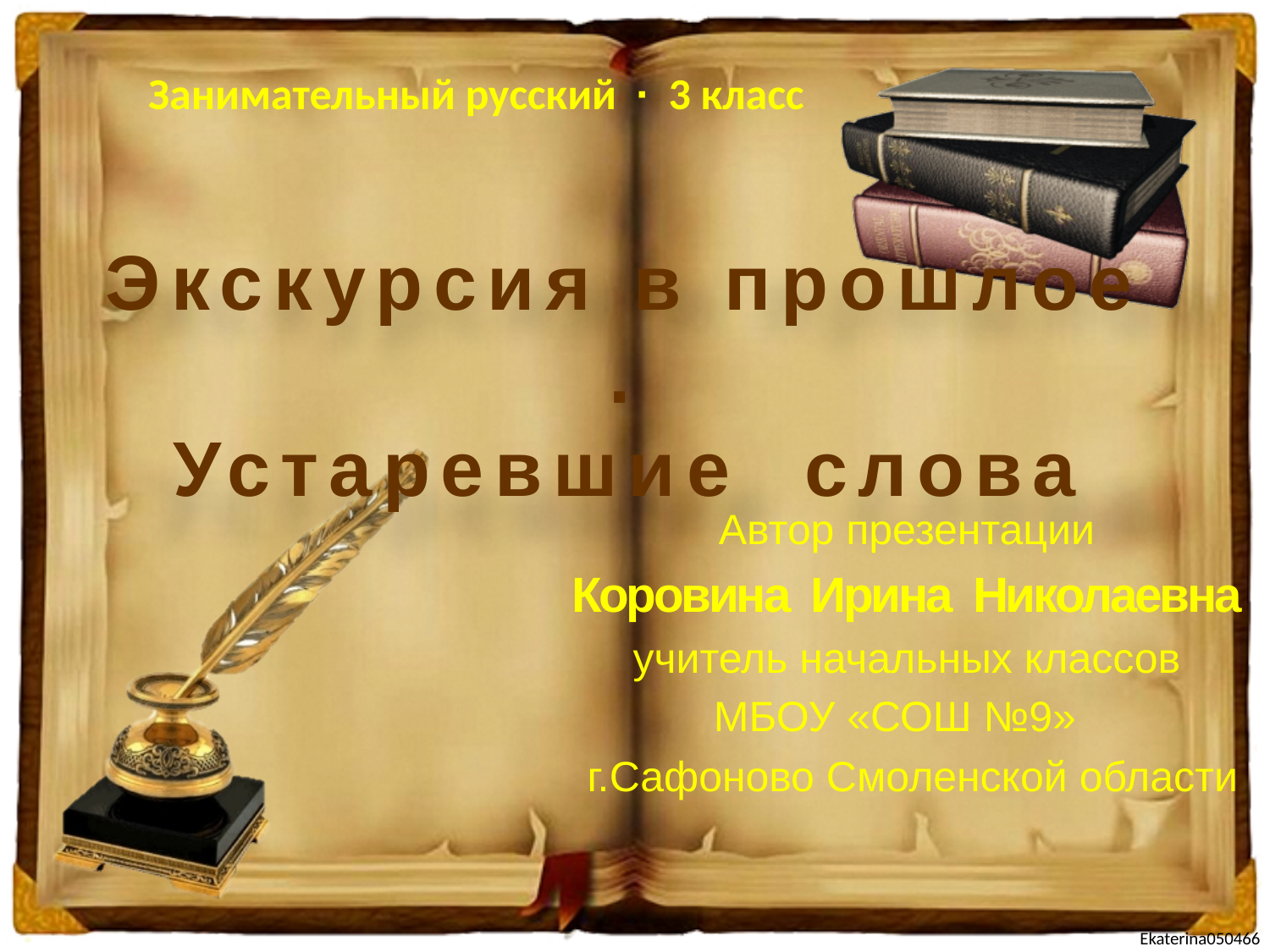

Занимательный русский  ∙  3 класс
# Экскурсия в прошлое . Устаревшие  слова
Автор презентации
Коровина  Ирина  Николаевна
учитель начальных классов
МБОУ «СОШ №9»
 г.Сафоново Смоленской области